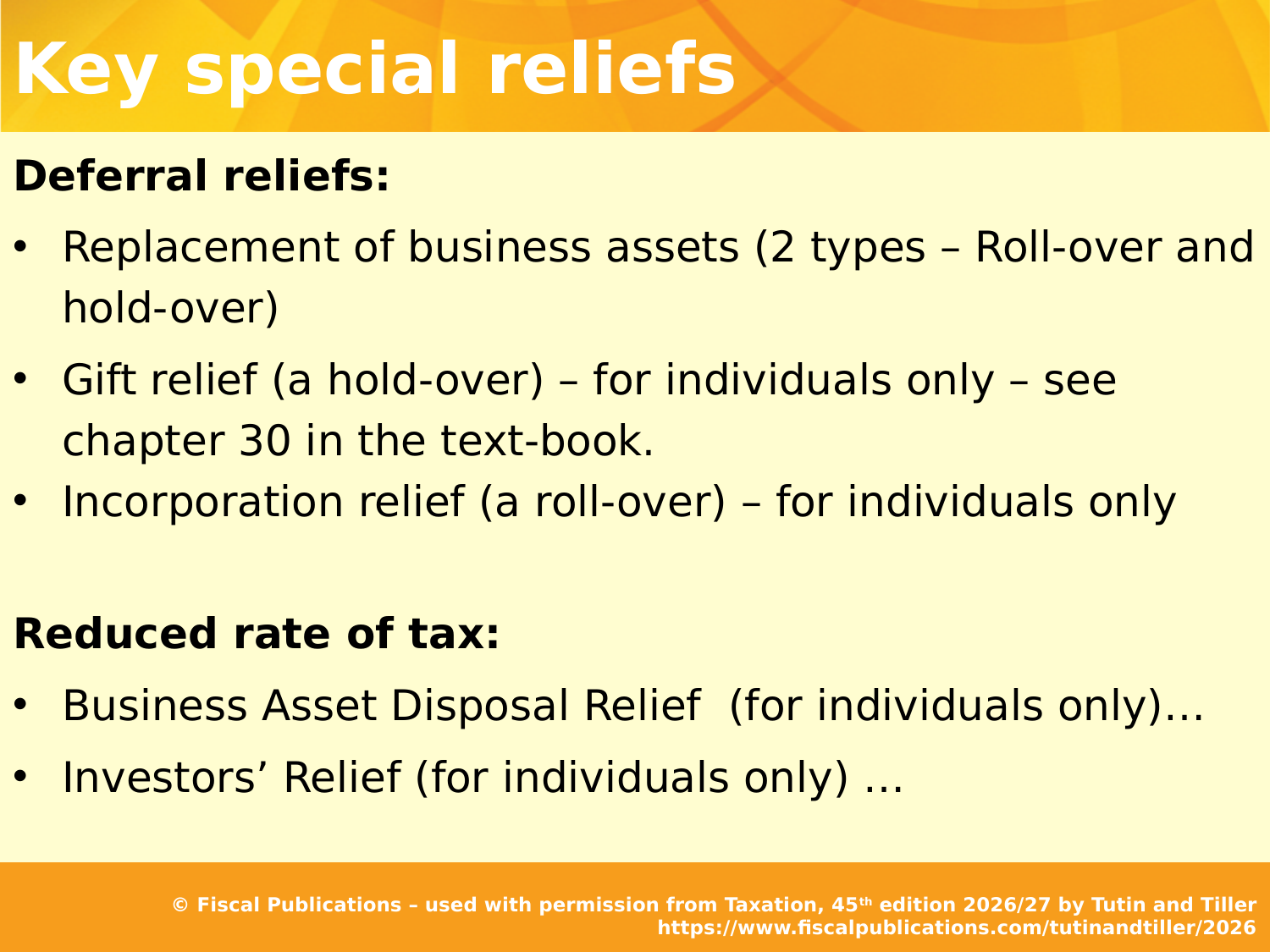

# Key special reliefs
Deferral reliefs:
Replacement of business assets (2 types – Roll-over and hold-over)
Gift relief (a hold-over) – for individuals only – see chapter 30 in the text-book.
Incorporation relief (a roll-over) – for individuals only

Reduced rate of tax:
Business Asset Disposal Relief  (for individuals only)…
Investors’ Relief (for individuals only) …